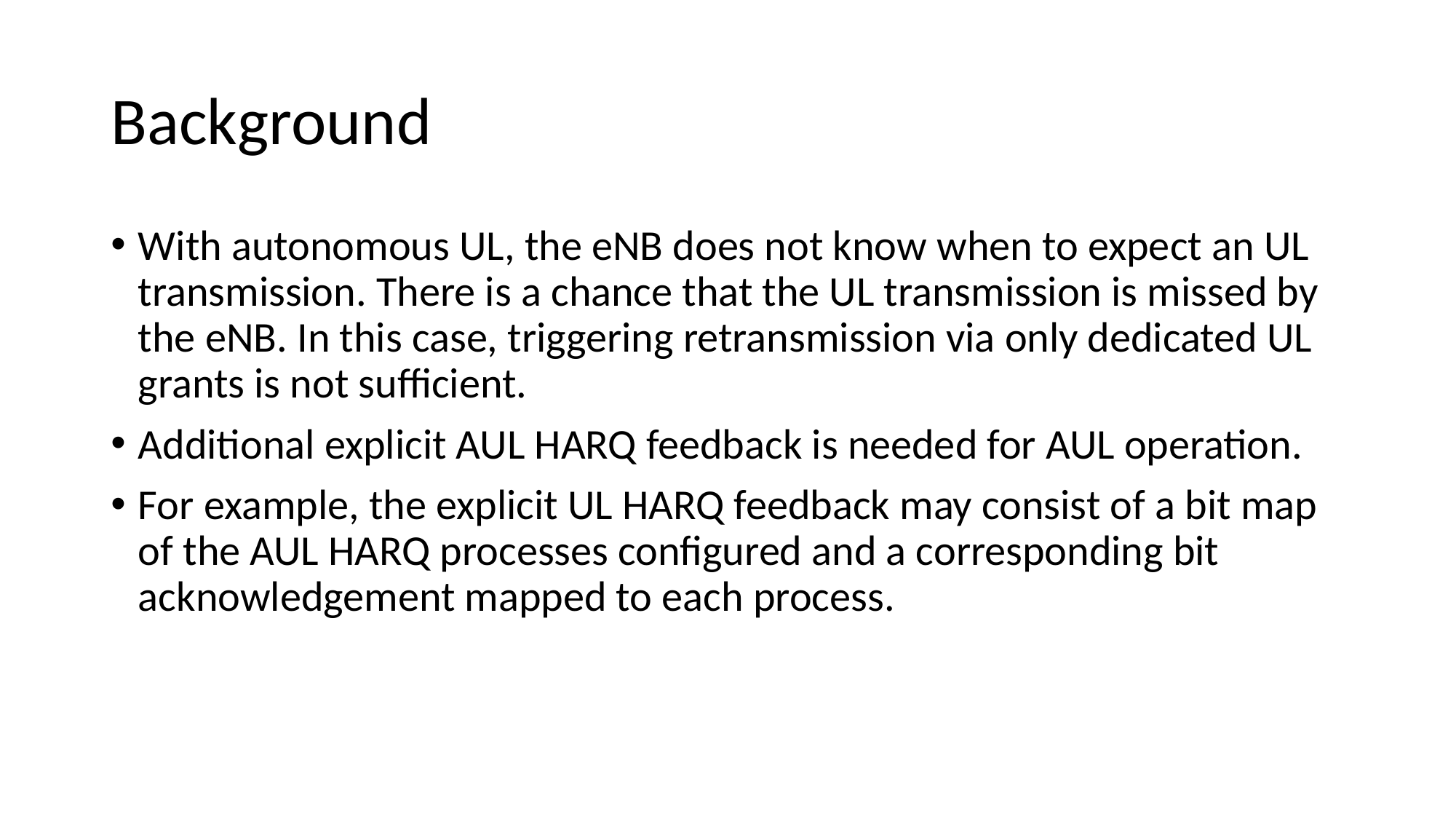

# Background
With autonomous UL, the eNB does not know when to expect an UL transmission. There is a chance that the UL transmission is missed by the eNB. In this case, triggering retransmission via only dedicated UL grants is not sufficient.
Additional explicit AUL HARQ feedback is needed for AUL operation.
For example, the explicit UL HARQ feedback may consist of a bit map of the AUL HARQ processes configured and a corresponding bit acknowledgement mapped to each process.